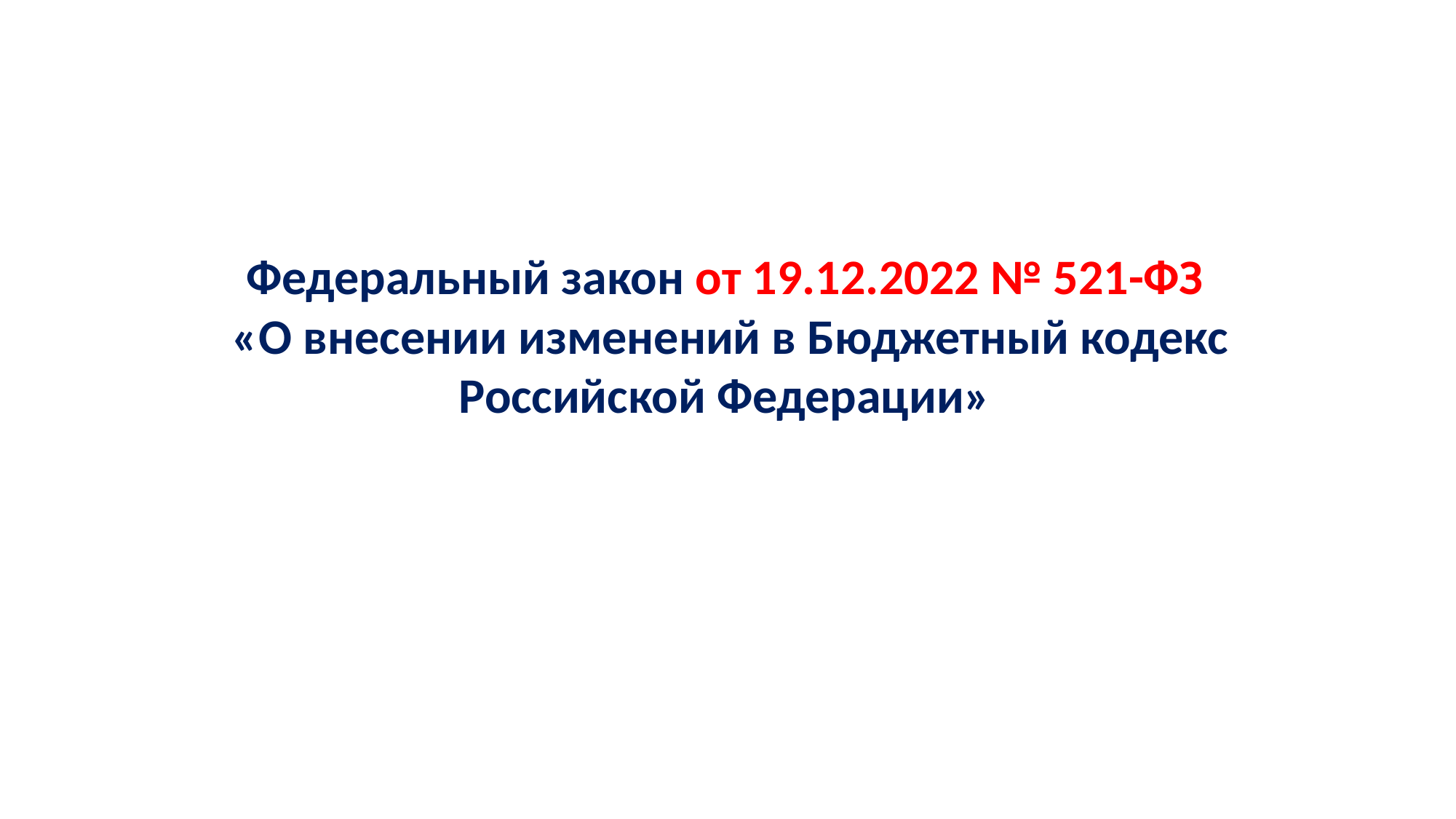

3
Федеральный закон от 19.12.2022 № 521-ФЗ
«О внесении изменений в Бюджетный кодекс Российской Федерации»